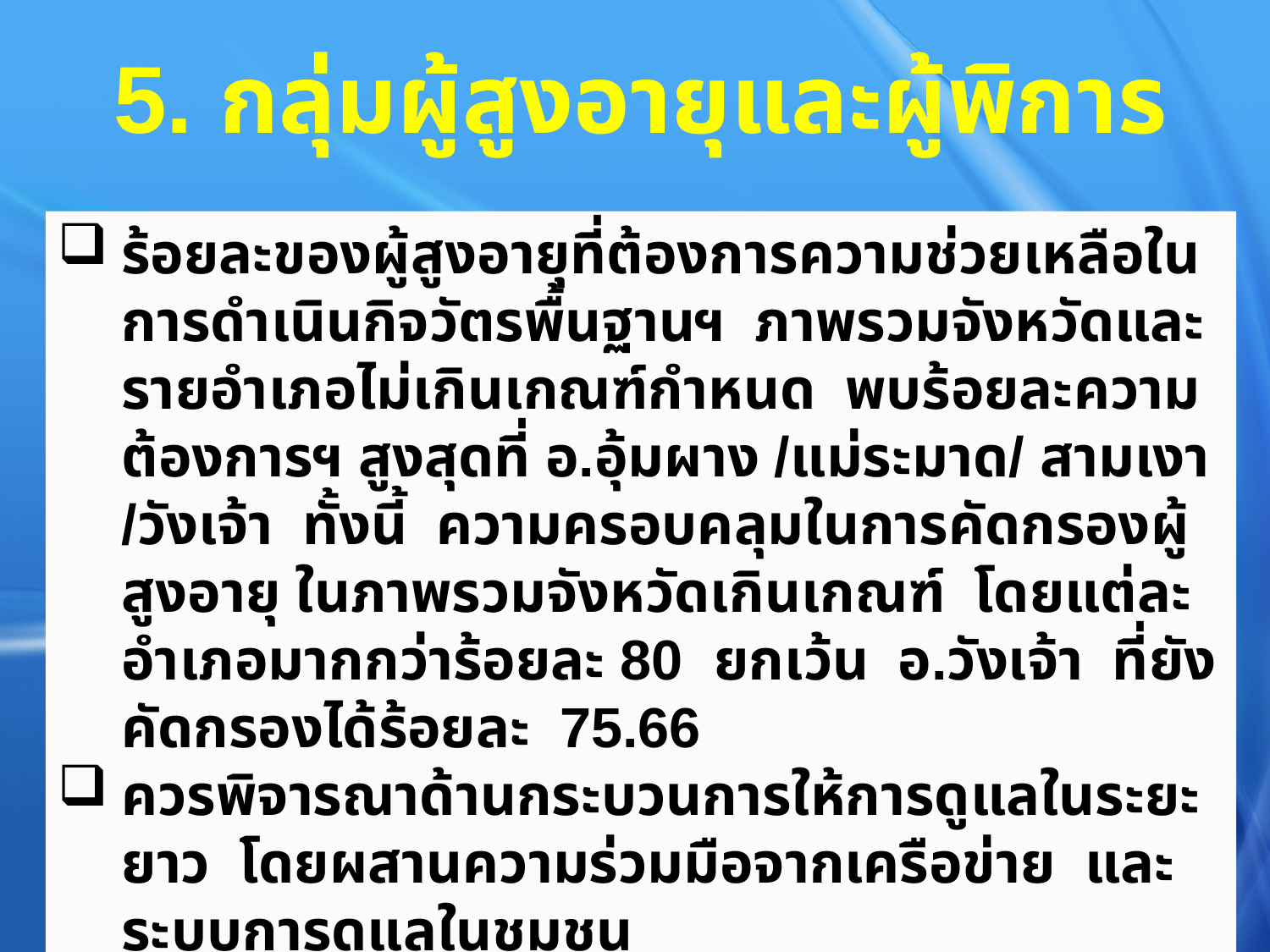

5. กลุ่มผู้สูงอายุและผู้พิการ
ร้อยละของผู้สูงอายุที่ต้องการความช่วยเหลือในการดำเนินกิจวัตรพื้นฐานฯ  ภาพรวมจังหวัดและรายอำเภอไม่เกินเกณฑ์กำหนด  พบร้อยละความต้องการฯ สูงสุดที่ อ.อุ้มผาง /แม่ระมาด/ สามเงา /วังเจ้า  ทั้งนี้  ความครอบคลุมในการคัดกรองผู้สูงอายุ ในภาพรวมจังหวัดเกินเกณฑ์  โดยแต่ละอำเภอมากกว่าร้อยละ 80  ยกเว้น  อ.วังเจ้า  ที่ยังคัดกรองได้ร้อยละ  75.66
ควรพิจารณาด้านกระบวนการให้การดูแลในระยะยาว  โดยผสานความร่วมมือจากเครือข่าย  และระบบการดูแลในชุมชน